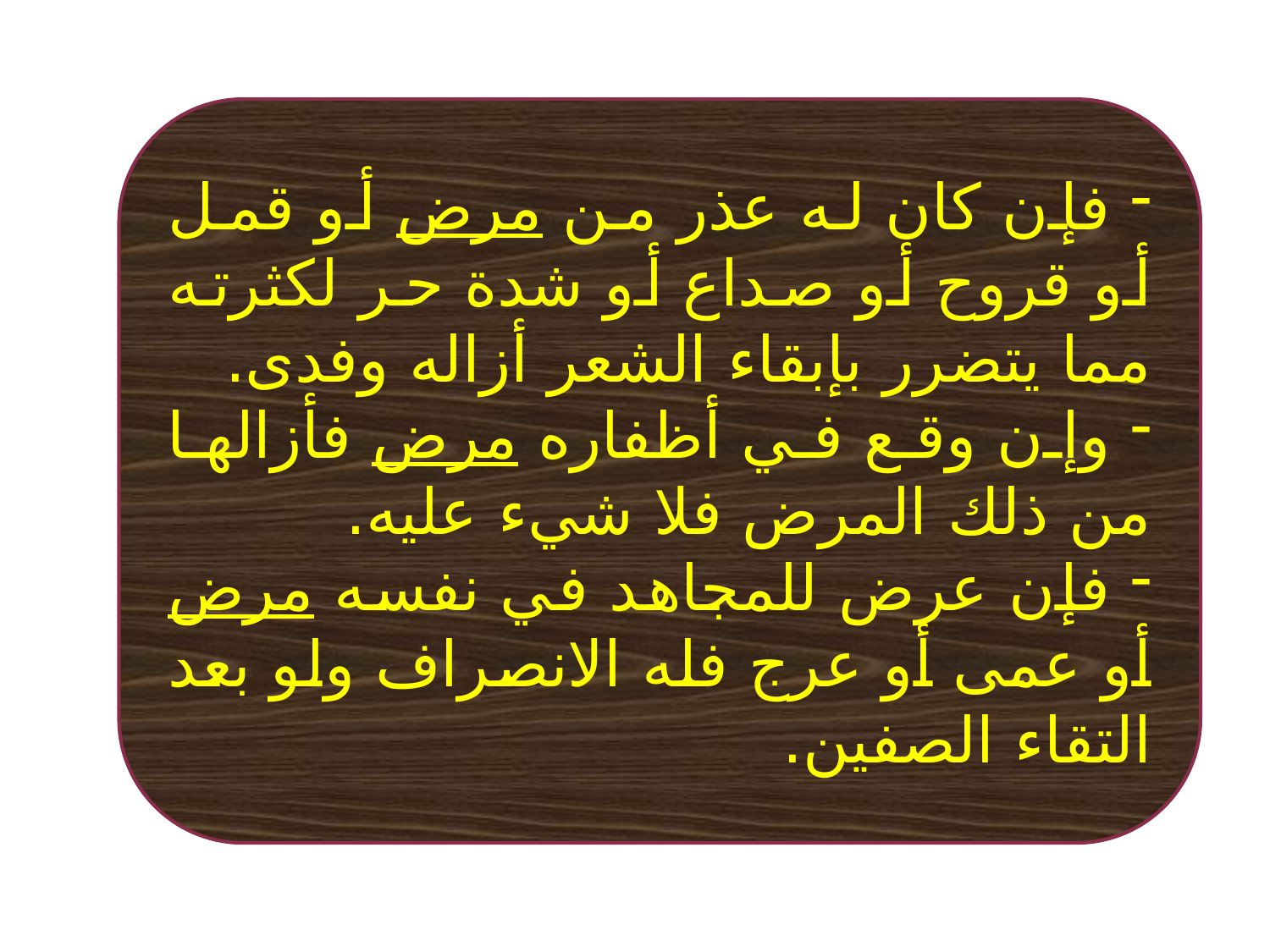

فإن كان له عذر من مرض أو قمل أو قروح أو صداع أو شدة حر لكثرته مما يتضرر بإبقاء الشعر أزاله وفدى.
 وإن وقع في أظفاره مرض فأزالها من ذلك المرض فلا شيء عليه.
 فإن عرض للمجاهد في نفسه مرض أو عمى أو عرج فله الانصراف ولو بعد التقاء الصفين.